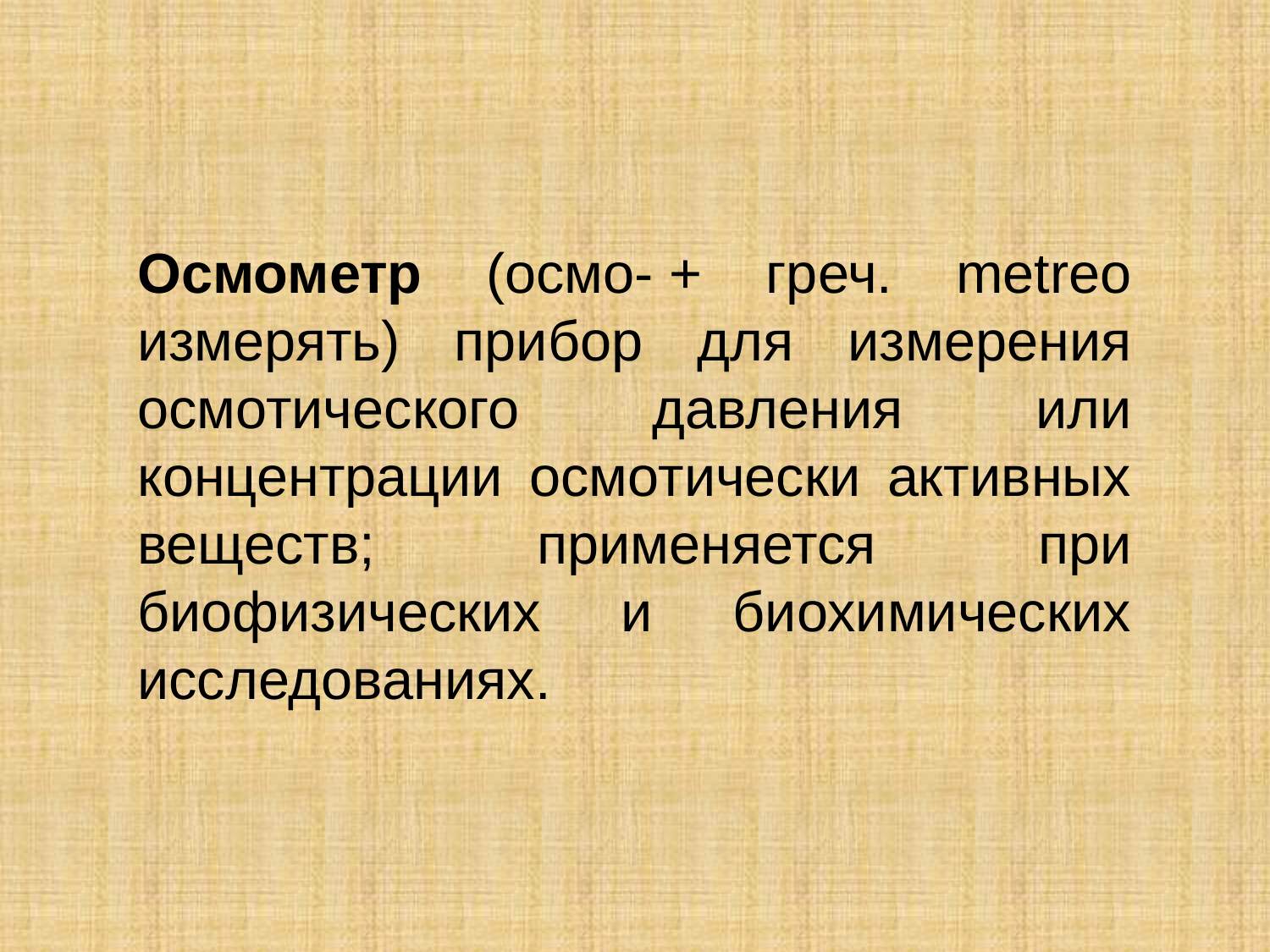

Осмометр (осмо- + греч. metreo измерять) прибор для измерения осмотического давления или концентрации осмотически активных веществ; применяется при биофизических и биохимических исследованиях.